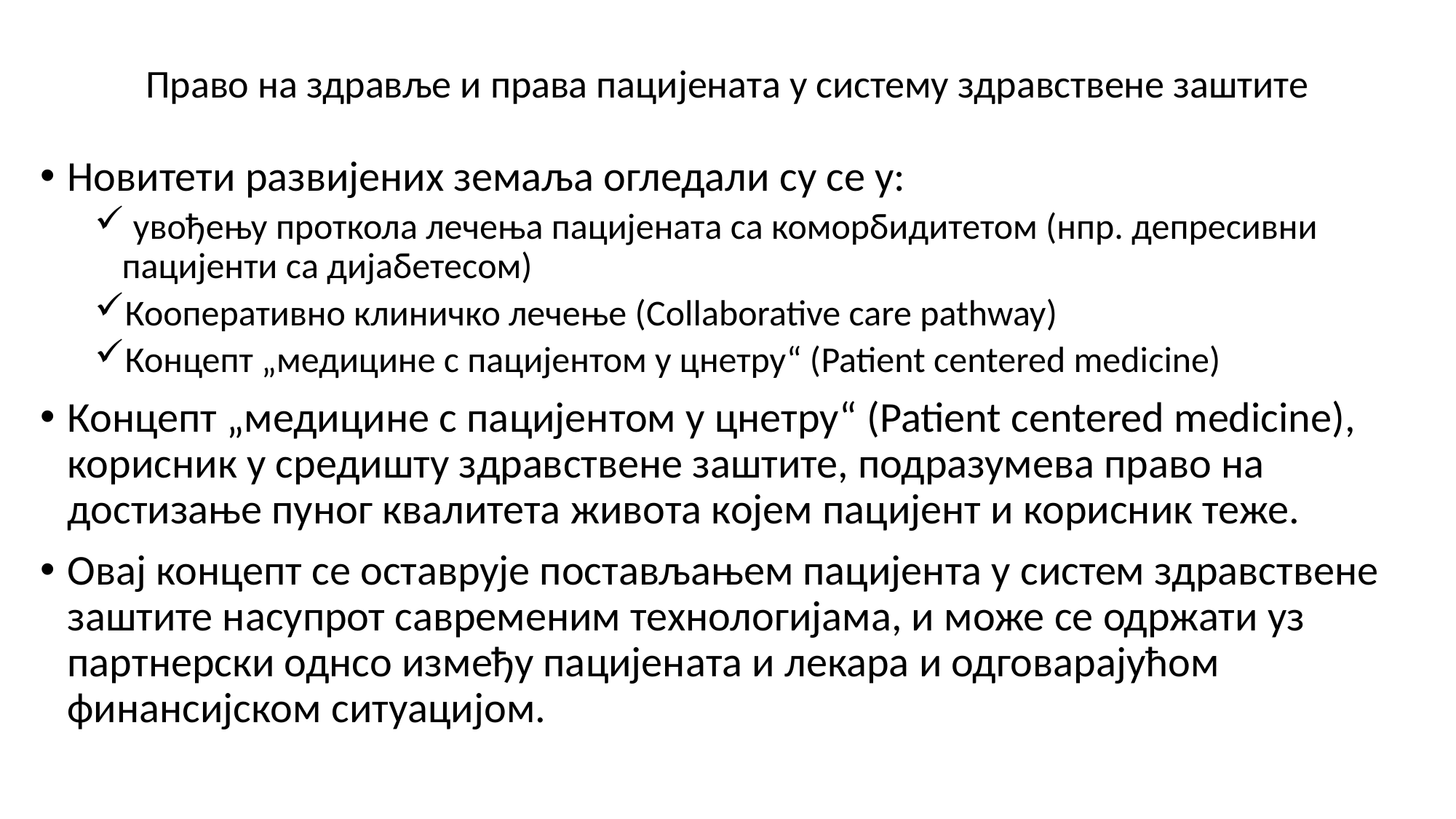

# Право на здравље и права пацијената у систему здравствене заштите
Новитети развијених земаља огледали су се у:
 увођењу проткола лечења пацијената са коморбидитетом (нпр. депресивни пацијенти са дијабетесом)
Кооперативно клиничко лечење (Collaborative care pathway)
Концепт „медицине с пацијентом у цнетру“ (Patient centered medicine)
Концепт „медицине с пацијентом у цнетру“ (Patient centered medicine), корисник у средишту здравствене заштите, подразумева право на достизање пуног квалитета живота којем пацијент и корисник теже.
Овај концепт се оставрује постављањем пацијента у систем здравствене заштите насупрот савременим технологијама, и може се одржати уз партнерски однсо између пацијената и лекара и одговарајућом финансијском ситуацијом.